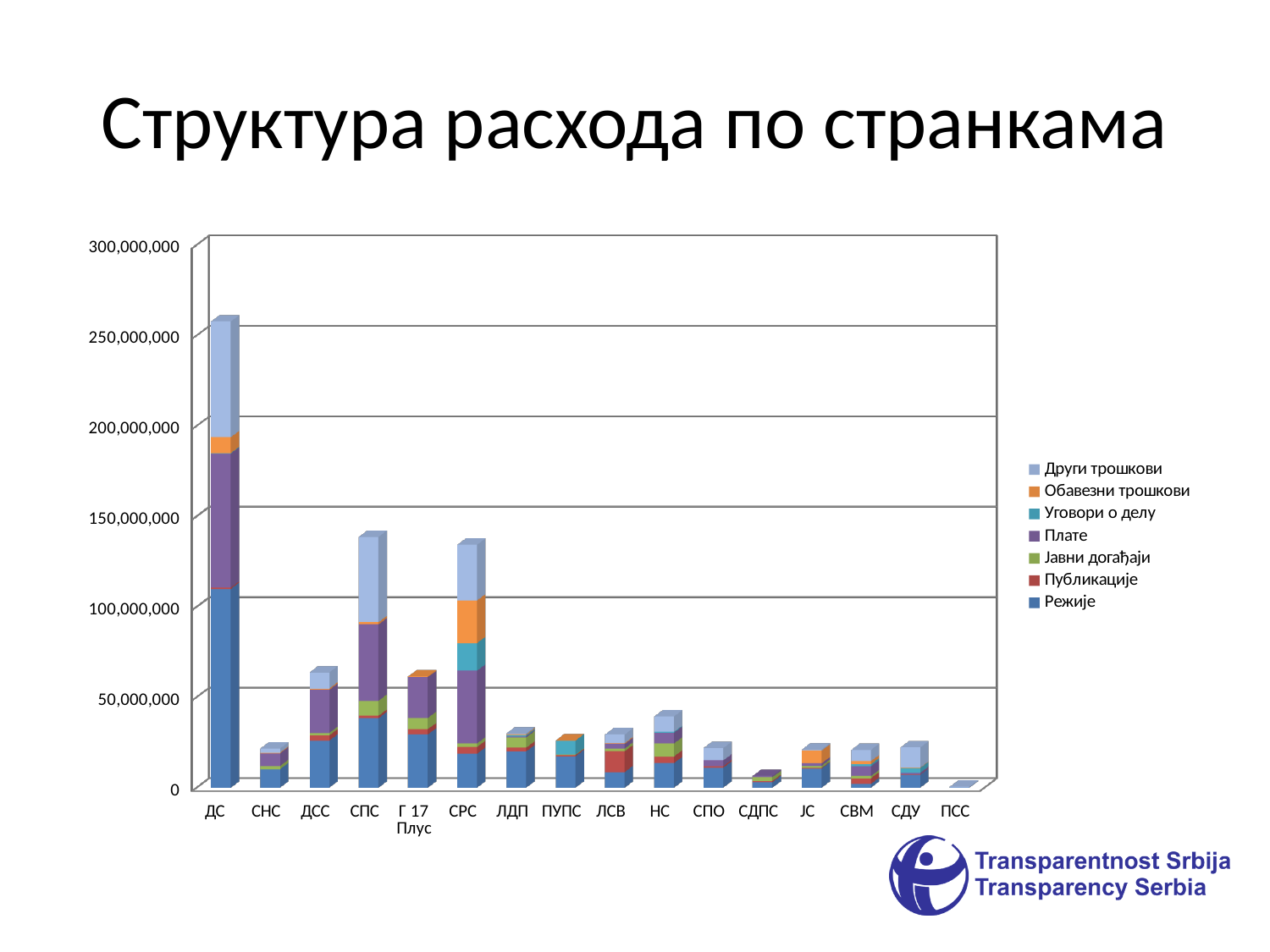

# Структура расхода по странкама

[unsupported chart]